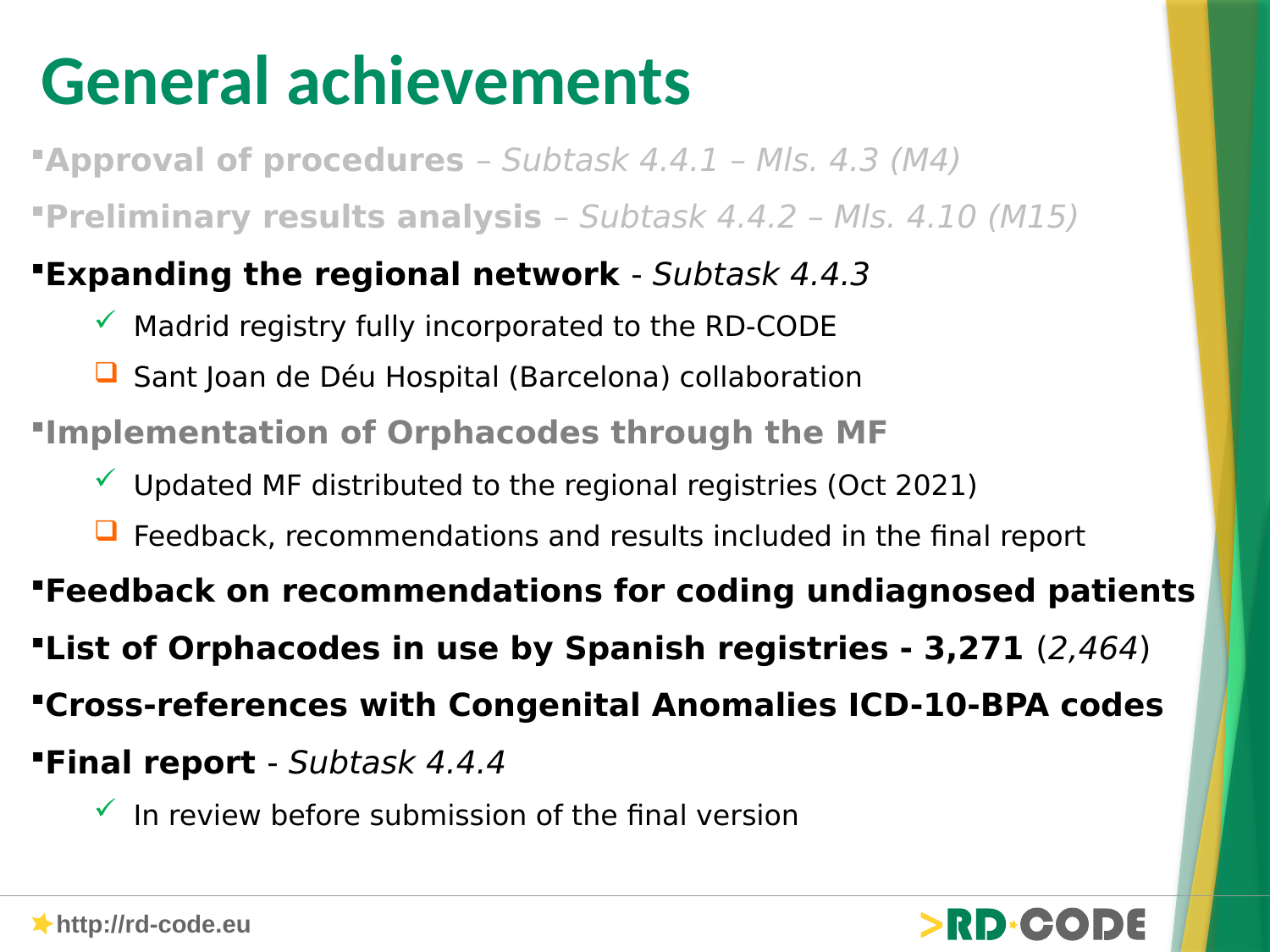

# General achievements
Approval of procedures – Subtask 4.4.1 – Mls. 4.3 (M4)
Preliminary results analysis – Subtask 4.4.2 – Mls. 4.10 (M15)
Expanding the regional network - Subtask 4.4.3
Madrid registry fully incorporated to the RD-CODE
Sant Joan de Déu Hospital (Barcelona) collaboration
Implementation of Orphacodes through the MF
Updated MF distributed to the regional registries (Oct 2021)
Feedback, recommendations and results included in the final report
Feedback on recommendations for coding undiagnosed patients
List of Orphacodes in use by Spanish registries - 3,271 (2,464)
Cross-references with Congenital Anomalies ICD-10-BPA codes
Final report - Subtask 4.4.4
In review before submission of the final version